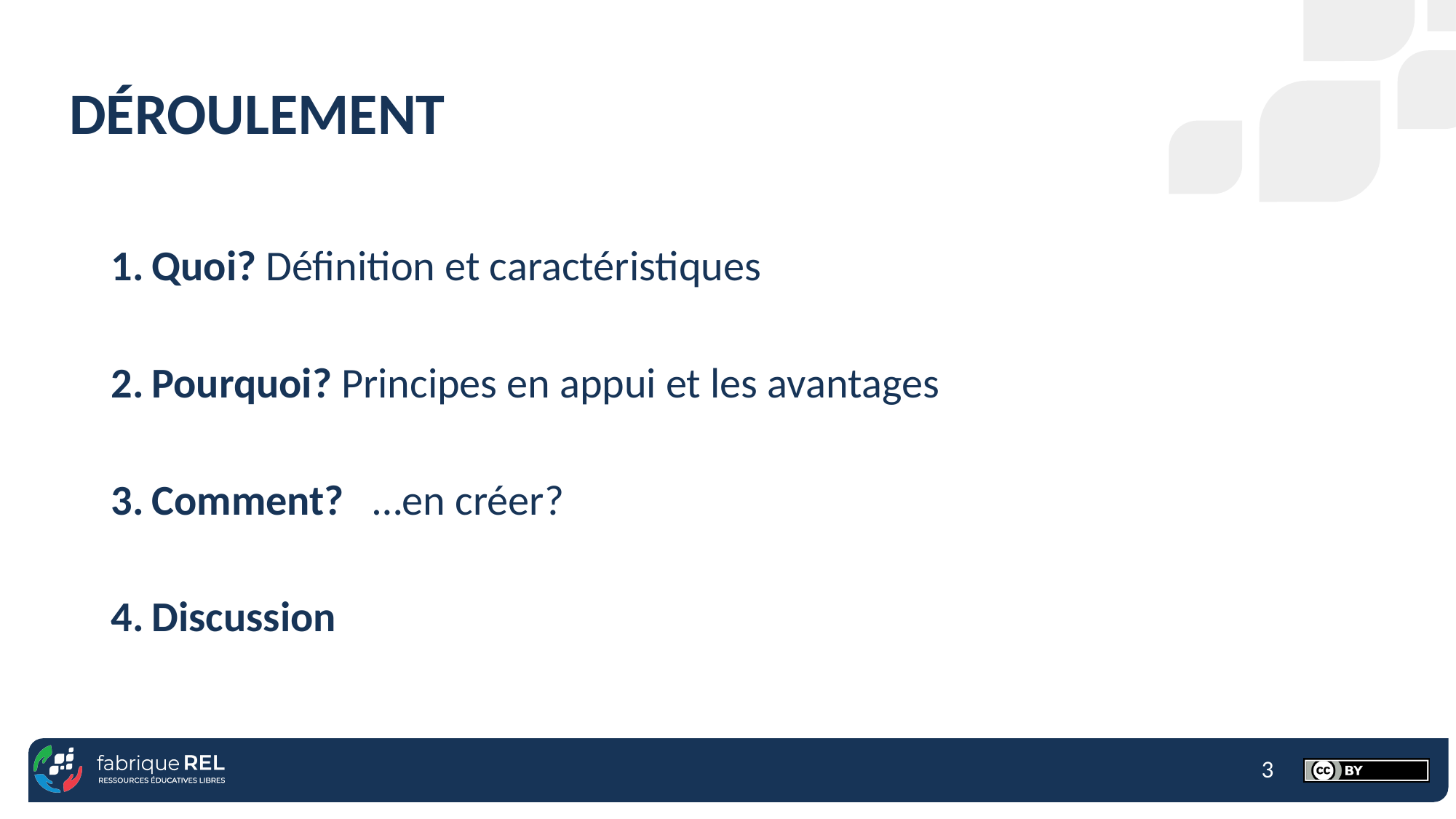

# Déroulement
Quoi? Définition et caractéristiques
Pourquoi? Principes en appui et les avantages
Comment?   …en créer?
Discussion
3